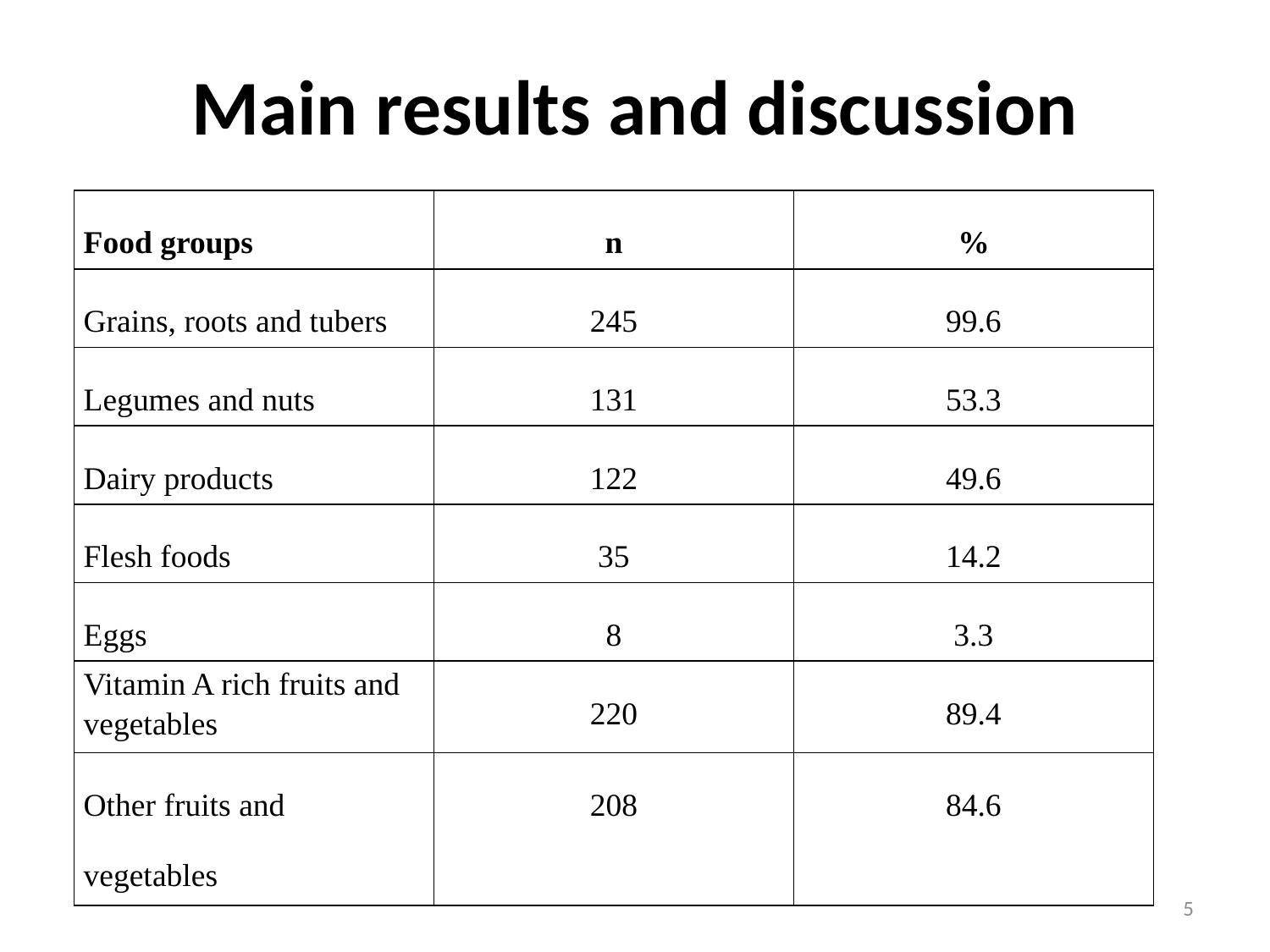

# Main results and discussion
| Food groups | n | % |
| --- | --- | --- |
| Grains, roots and tubers | 245 | 99.6 |
| Legumes and nuts | 131 | 53.3 |
| Dairy products | 122 | 49.6 |
| Flesh foods | 35 | 14.2 |
| Eggs | 8 | 3.3 |
| Vitamin A rich fruits and vegetables | 220 | 89.4 |
| Other fruits and vegetables | 208 | 84.6 |
5